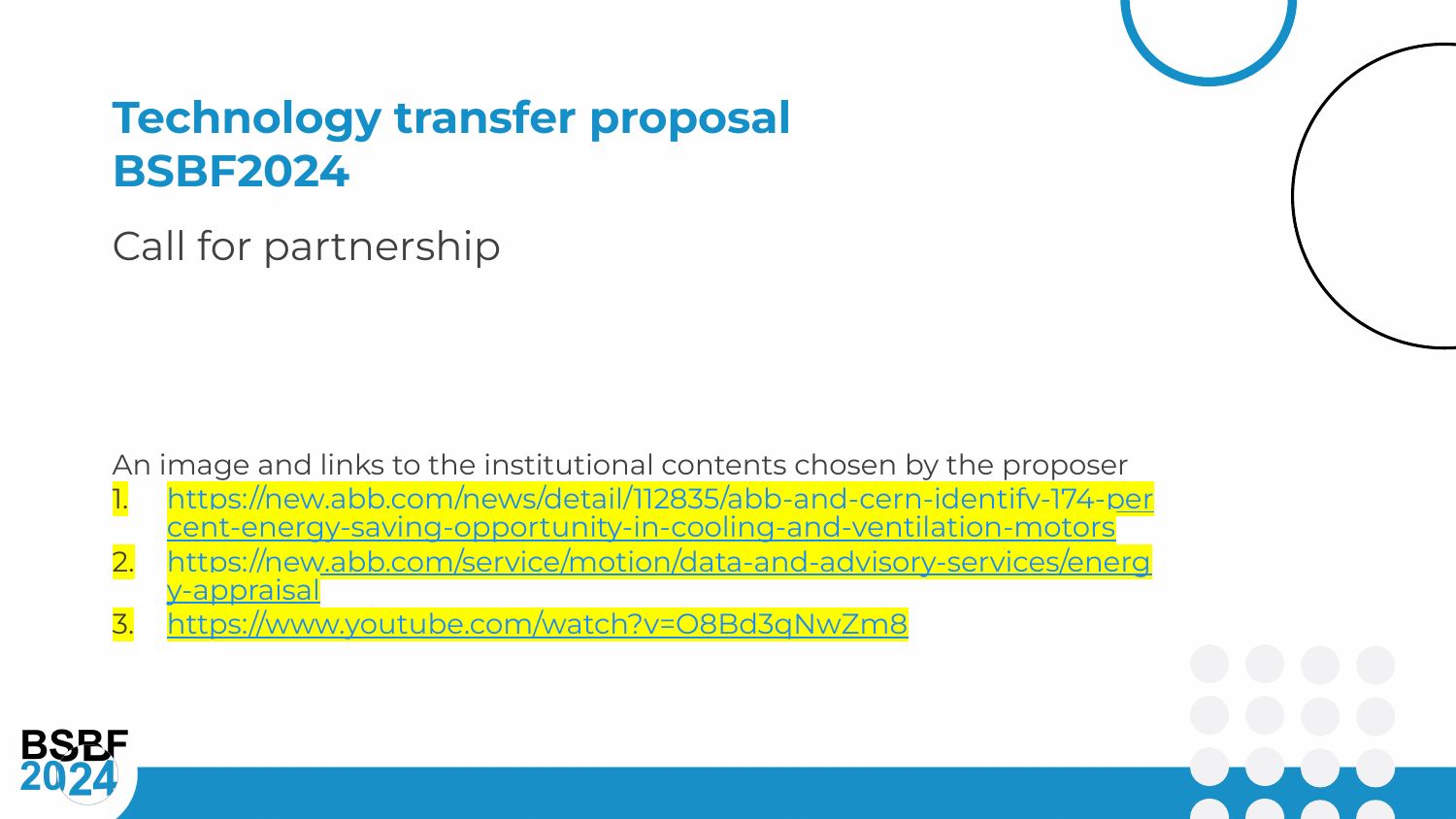

Technology transfer proposal BSBF2024
Call for partnership
An image and links to the institutional contents chosen by the proposer
https://new.abb.com/news/detail/112835/abb-and-cern-identify-174-percent-energy-saving-opportunity-in-cooling-and-ventilation-motors
https://new.abb.com/service/motion/data-and-advisory-services/energy-appraisal
https://www.youtube.com/watch?v=O8Bd3qNwZm8